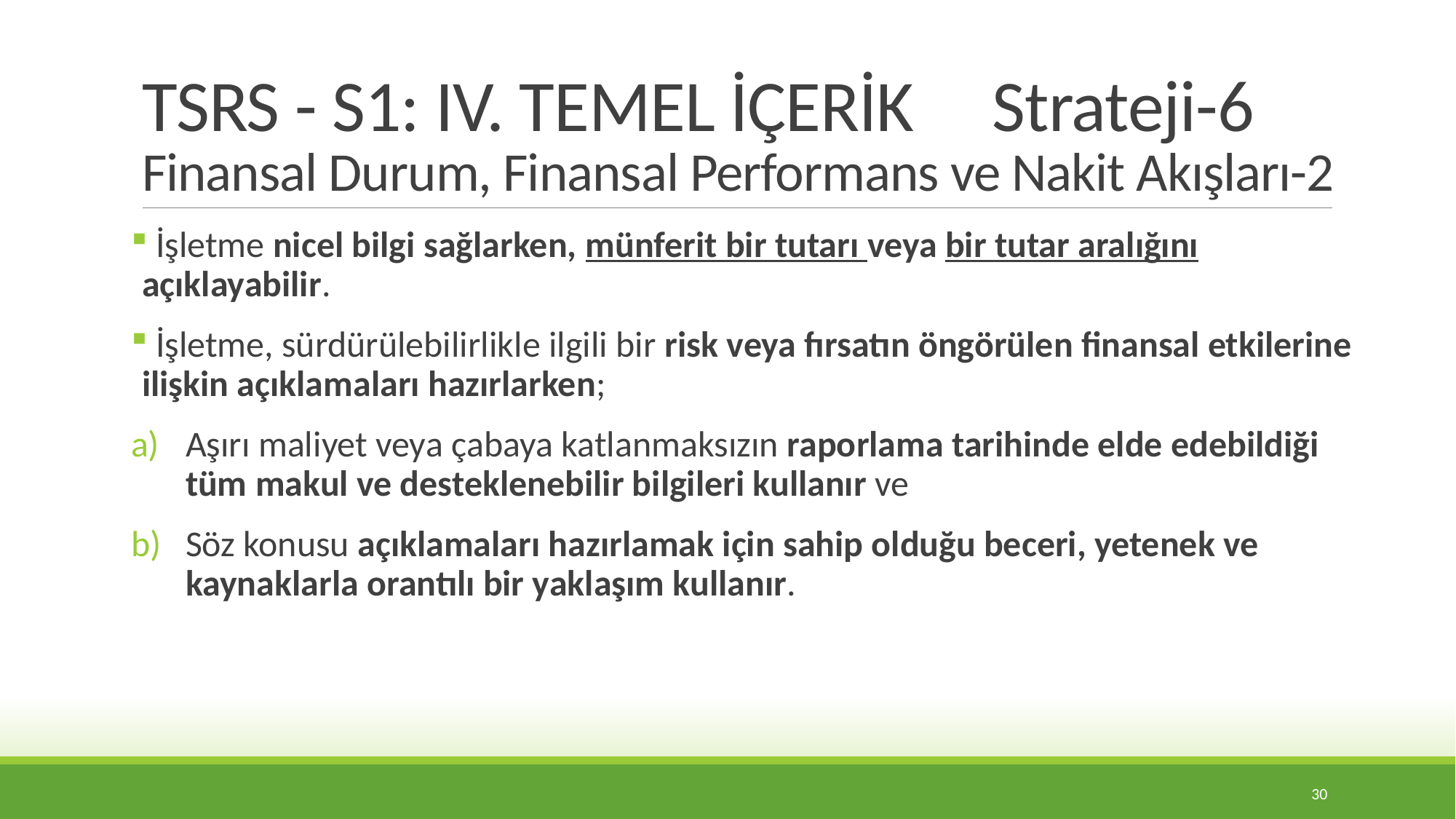

# TSRS - S1: IV. TEMEL İÇERİK     Strateji-6 Finansal Durum, Finansal Performans ve Nakit Akışları-2
 İşletme nicel bilgi sağlarken, münferit bir tutarı veya bir tutar aralığını açıklayabilir.
 İşletme, sürdürülebilirlikle ilgili bir risk veya fırsatın öngörülen finansal etkilerine ilişkin açıklamaları hazırlarken;
Aşırı maliyet veya çabaya katlanmaksızın raporlama tarihinde elde edebildiği tüm makul ve desteklenebilir bilgileri kullanır ve
Söz konusu açıklamaları hazırlamak için sahip olduğu beceri, yetenek ve kaynaklarla orantılı bir yaklaşım kullanır.

30